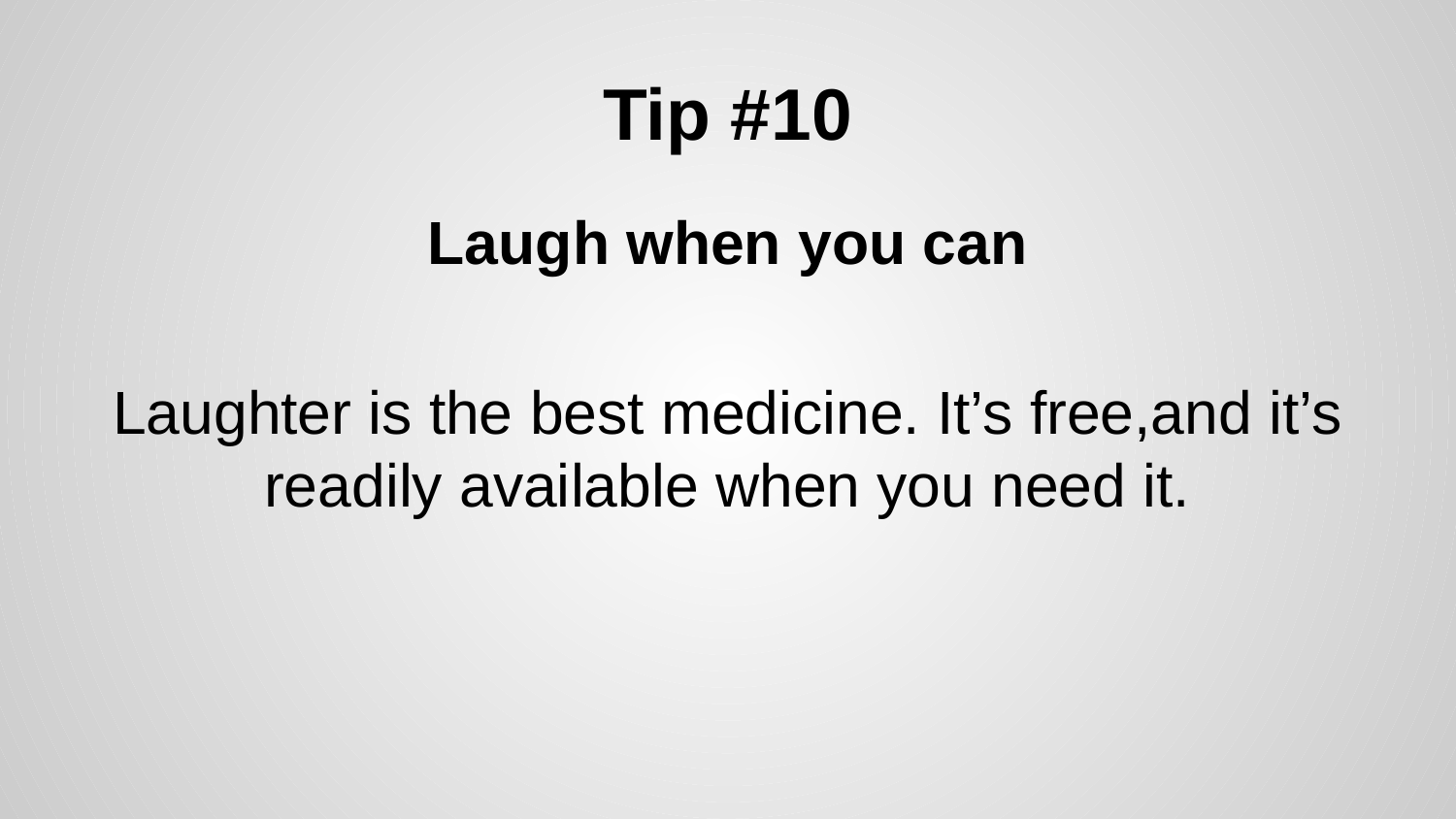

# Tip #10
Laugh when you can

Laughter is the best medicine. It’s free,and it’s readily available when you need it.